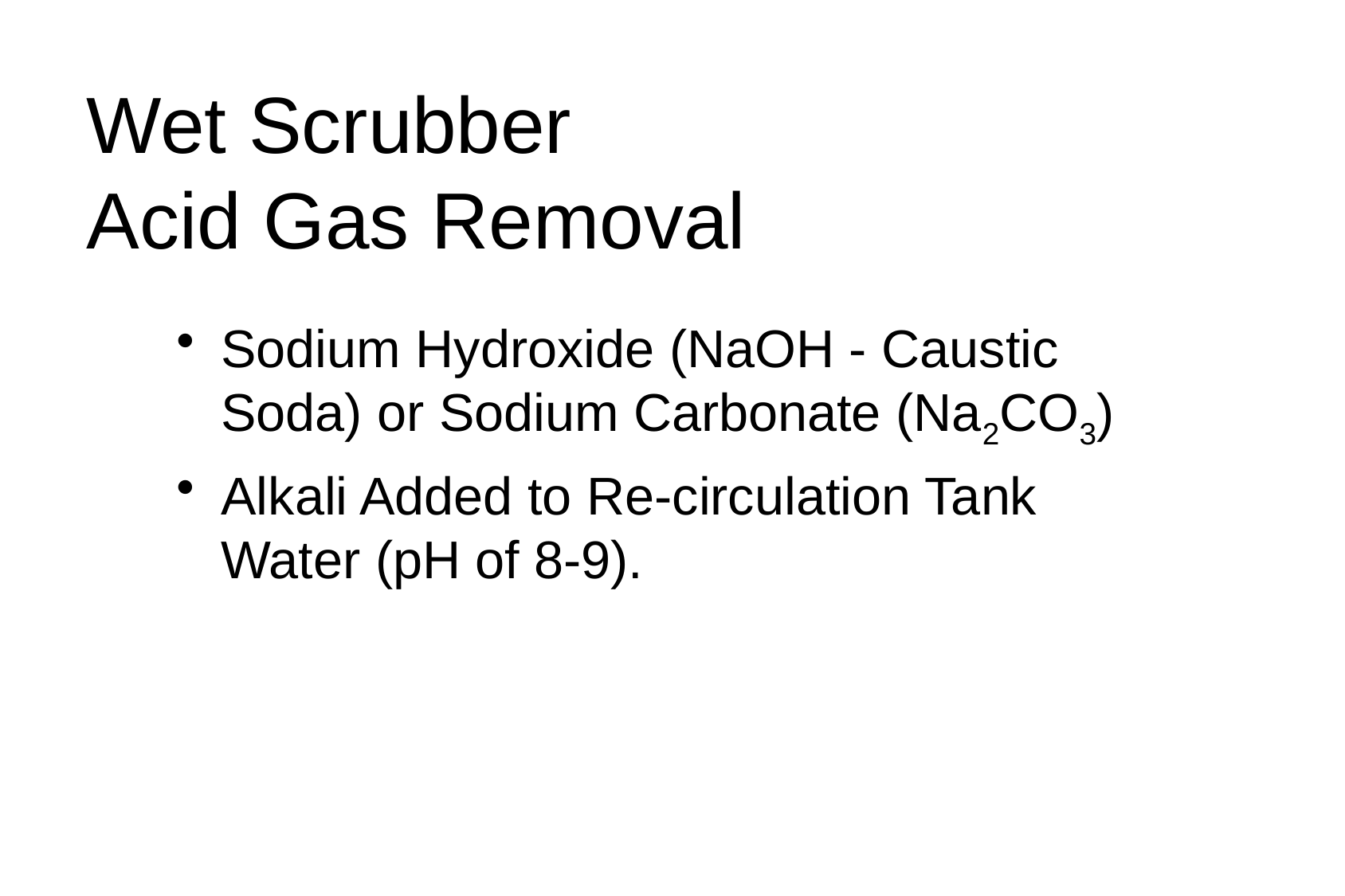

# Wet Scrubber Acid Gas Removal
Sodium Hydroxide (NaOH - Caustic Soda) or Sodium Carbonate (Na2CO3)
Alkali Added to Re-circulation Tank Water (pH of 8-9).